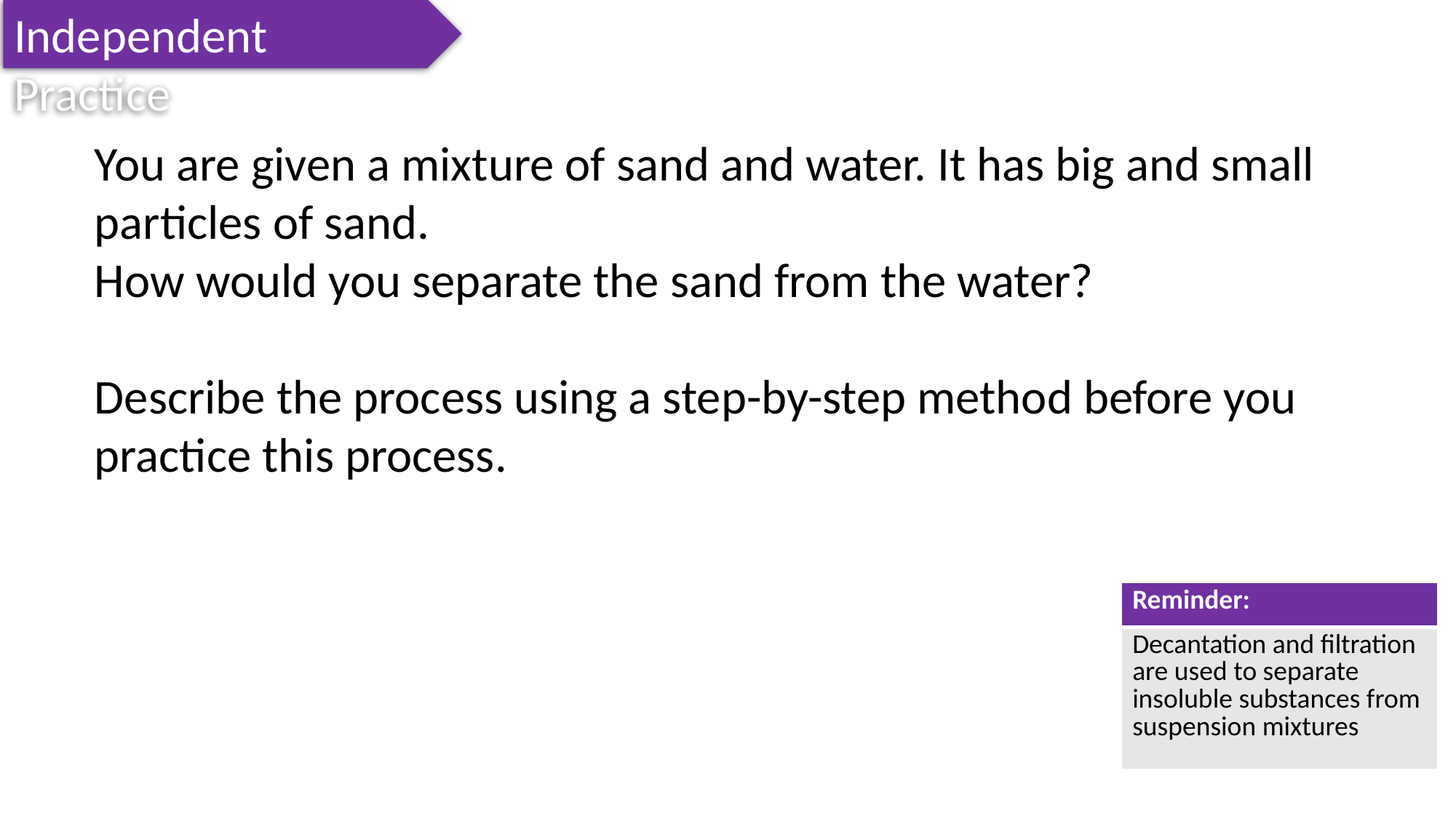

Independent Practice
You are given a mixture of sand and water. It has big and small particles of sand.
How would you separate the sand from the water?

Describe the process using a step-by-step method before you practice this process.
| Reminder: |
| --- |
| Decantation and filtration are used to separate insoluble substances from suspension mixtures |